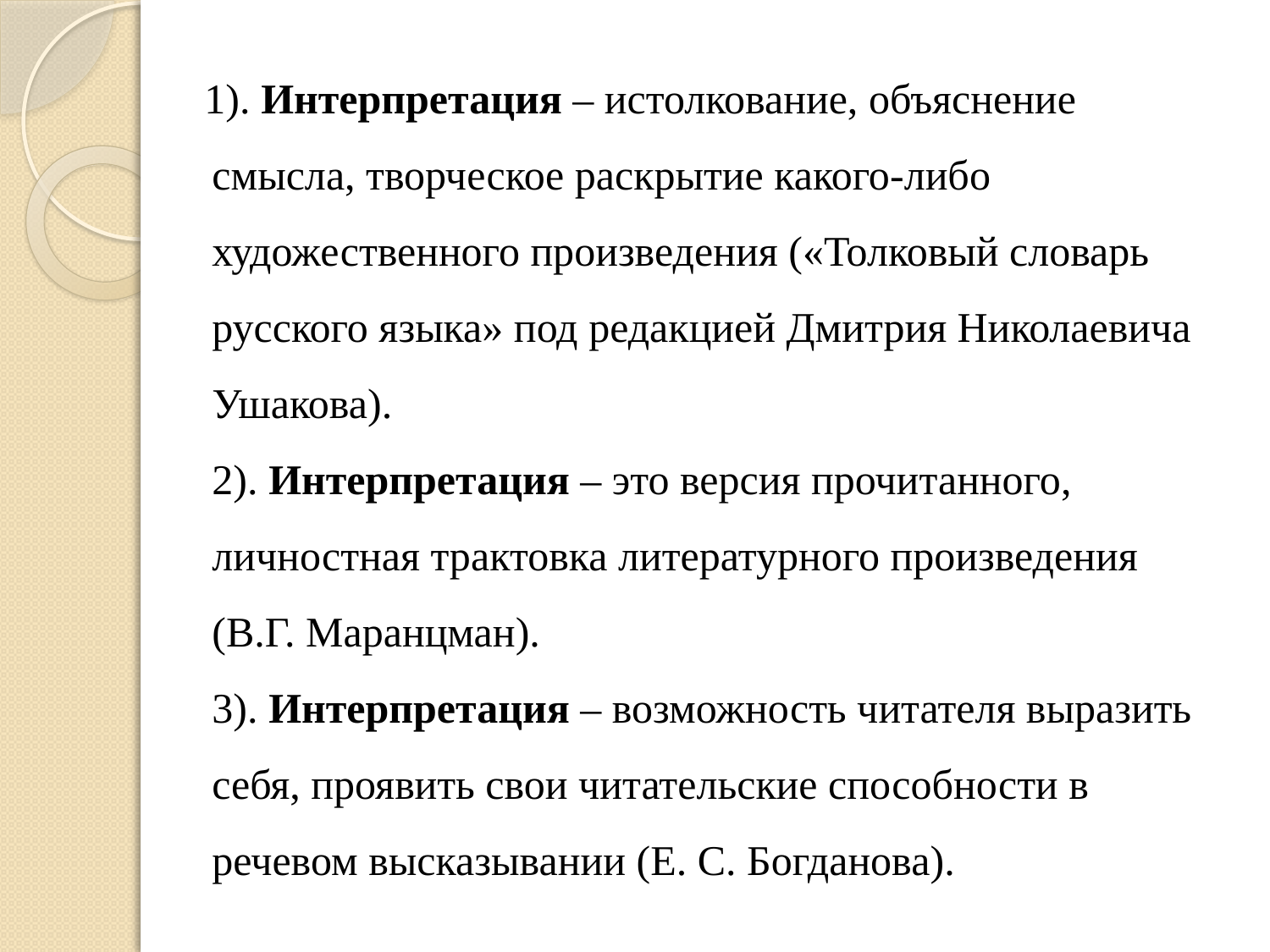

#
   1). Интерпретация – истолкование, объяснение смысла, творческое раскрытие какого-либо художественного произведения («Толковый словарь русского языка» под редакцией Дмитрия Николаевича Ушакова). 
2). Интерпретация – это версия прочитанного, личностная трактовка литературного произведения (В.Г. Маранцман). 
3). Интерпретация – возможность читателя выразить себя, проявить свои читательские способности в речевом высказывании (Е. С. Богданова).